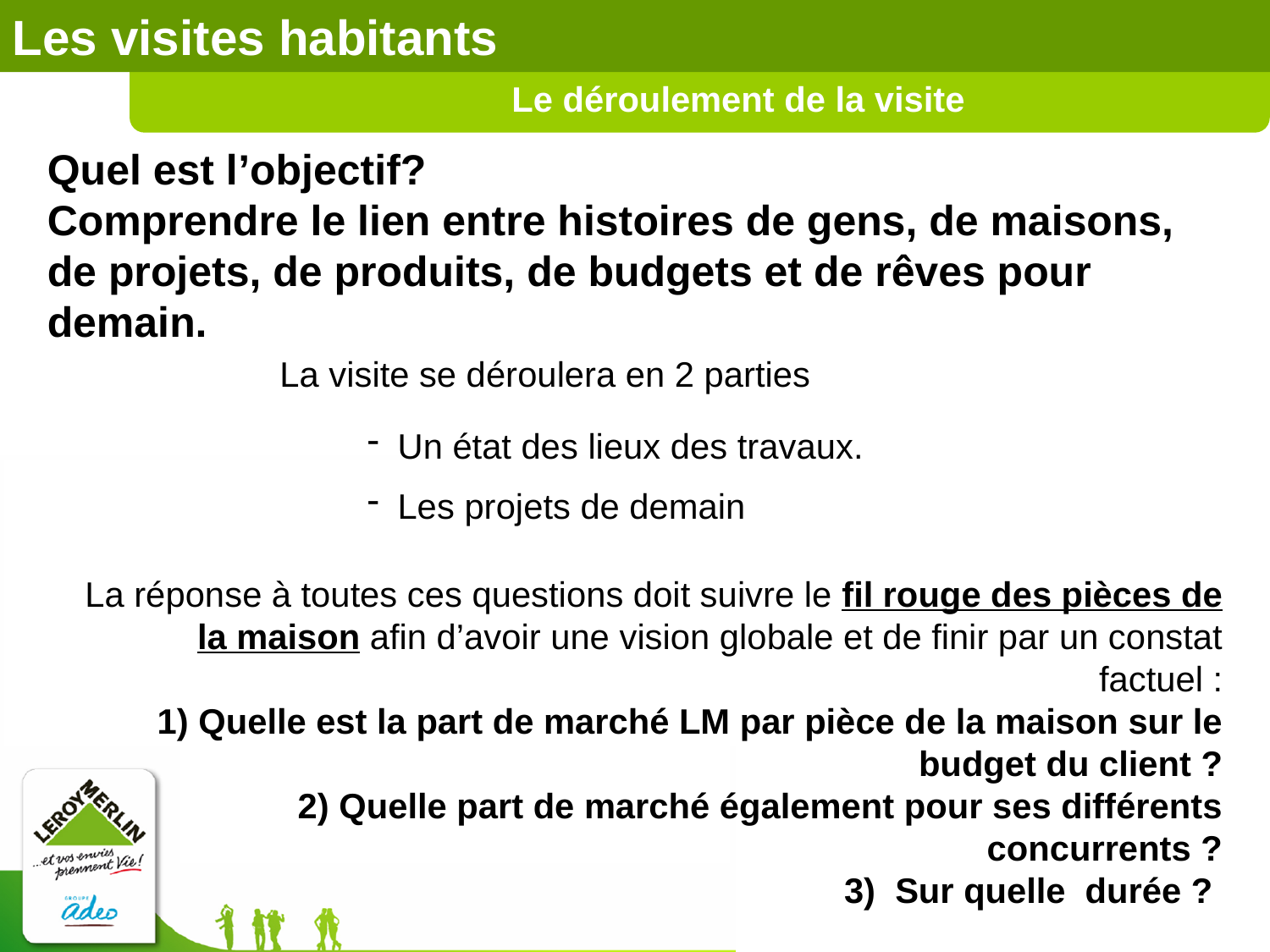

Les visites habitants

Le déroulement de la visite

Quel est l’objectif?
Comprendre le lien entre histoires de gens, de maisons,
de projets, de produits, de budgets et de rêves pour demain.
La visite se déroulera en 2 parties
Un état des lieux des travaux.
Les projets de demain
La réponse à toutes ces questions doit suivre le fil rouge des pièces de la maison afin d’avoir une vision globale et de finir par un constat factuel :
1) Quelle est la part de marché LM par pièce de la maison sur le budget du client ?
2) Quelle part de marché également pour ses différents concurrents ?
3)  Sur quelle  durée ?